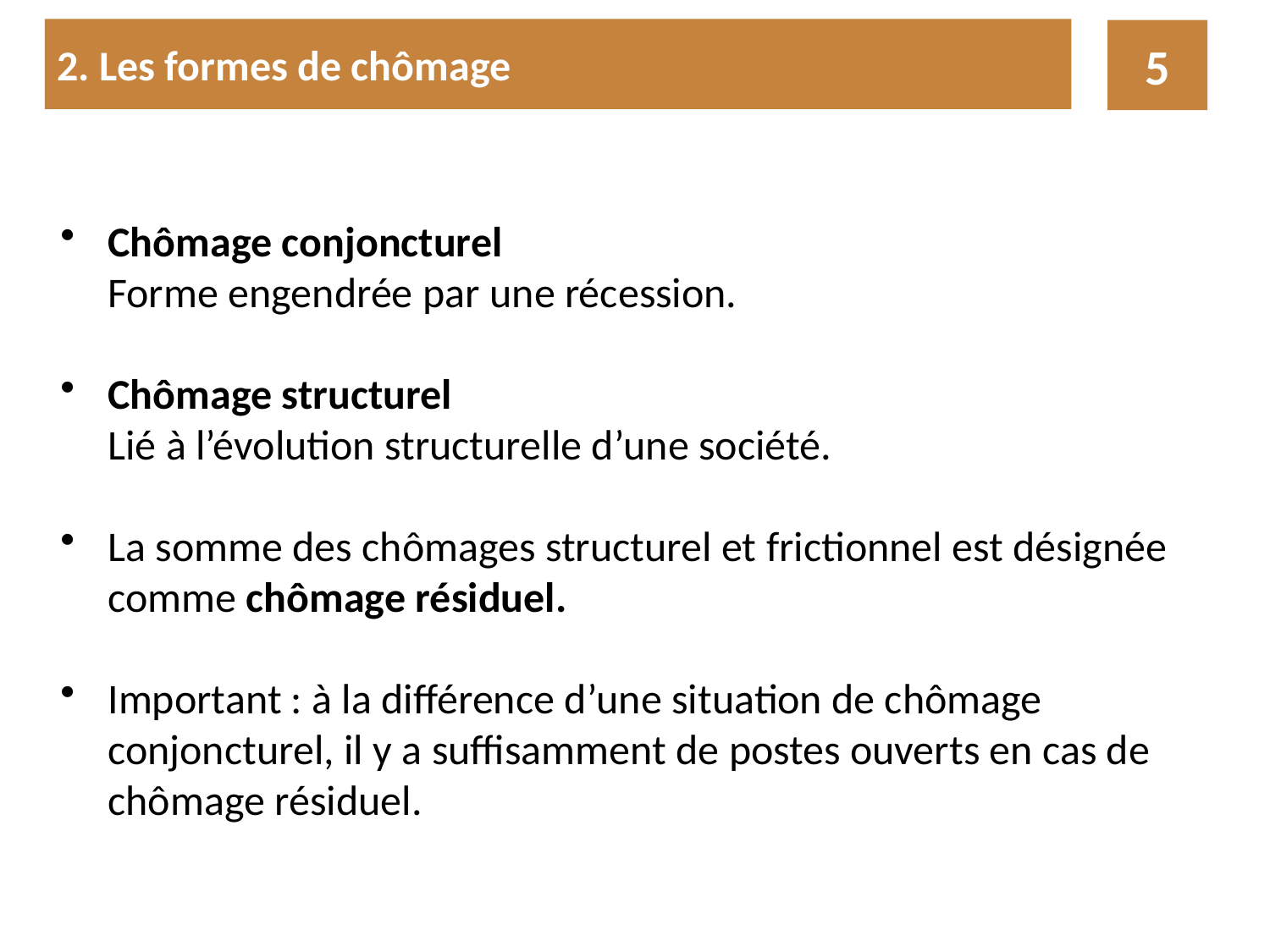

2. Les formes de chômage
5
Chômage conjoncturel
	Forme engendrée par une récession.

Chômage structurel
	Lié à l’évolution structurelle d’une société.

La somme des chômages structurel et frictionnel est désignée comme chômage résiduel.

Important : à la différence d’une situation de chômage conjoncturel, il y a suffisamment de postes ouverts en cas de chômage résiduel.